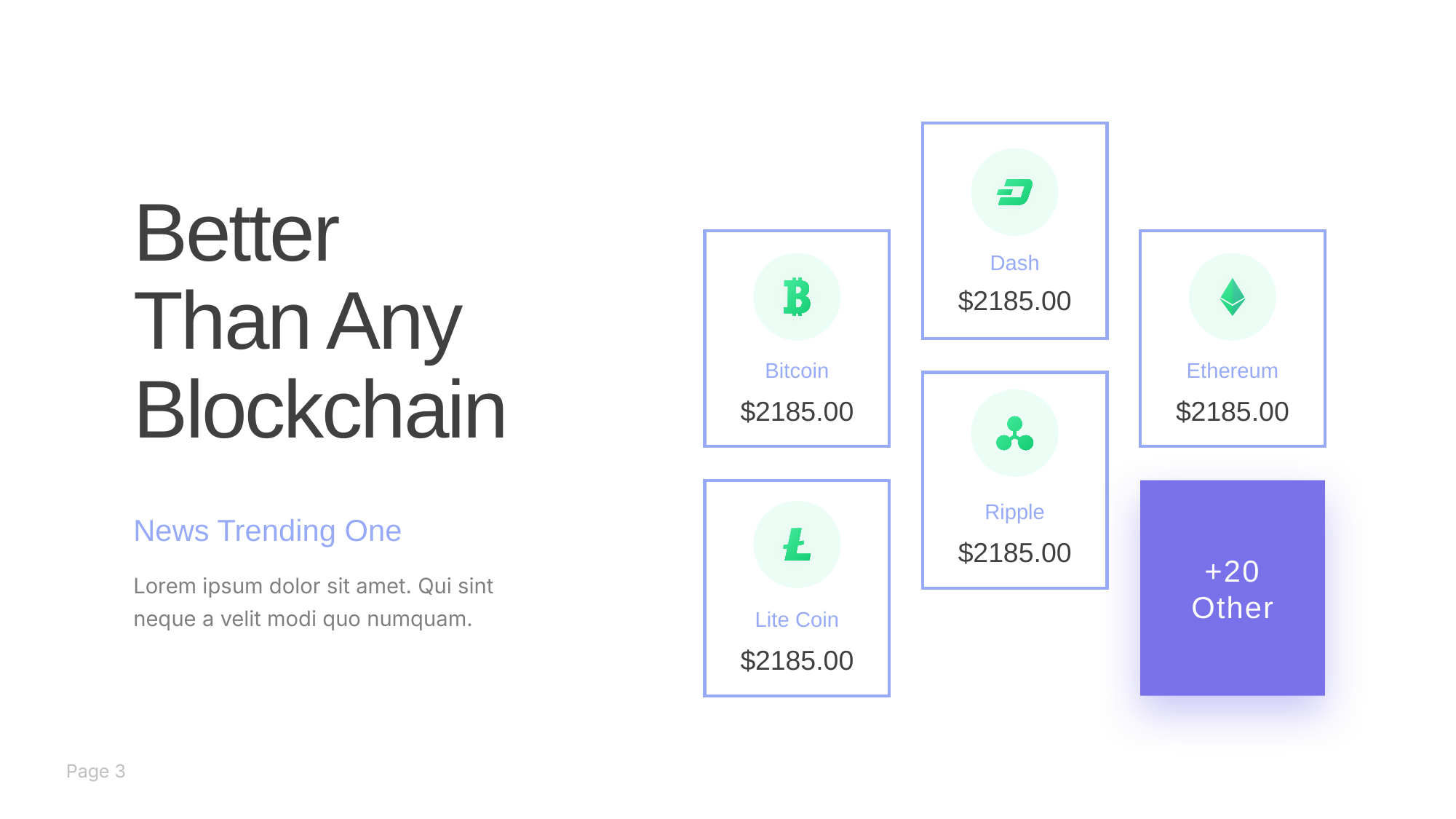

Better
Than Any Blockchain

Dash

$2185.00
Bitcoin
Ethereum

$2185.00
$2185.00

Ripple

News Trending One
$2185.00
+20
Other
Lorem ipsum dolor sit amet. Qui sint neque a velit modi quo numquam.
Lite Coin
$2185.00